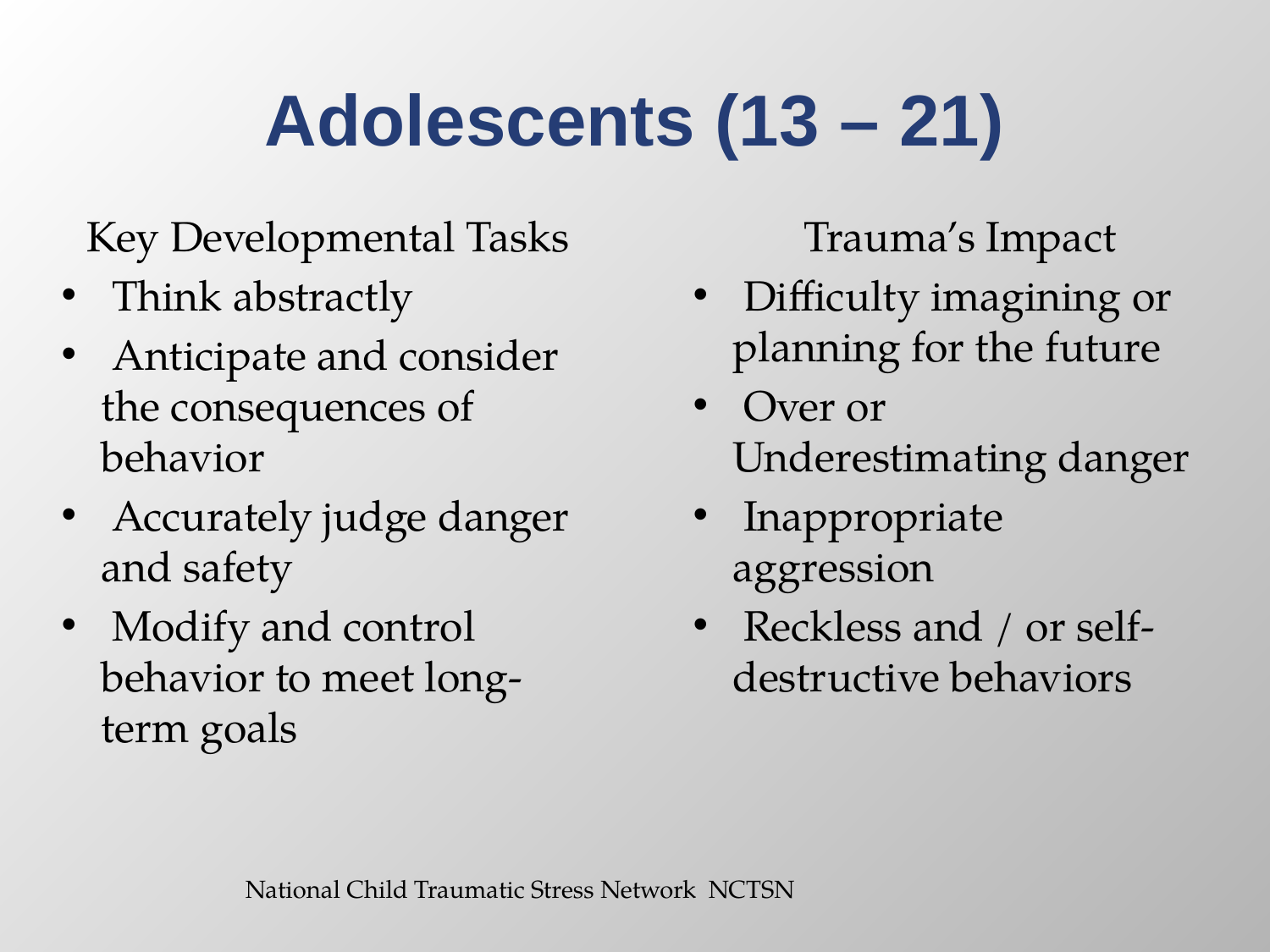

# Adolescents (13 – 21)
Key Developmental Tasks
 Think abstractly
 Anticipate and consider the consequences of behavior
 Accurately judge danger and safety
 Modify and control behavior to meet long-term goals
Trauma’s Impact
 Difficulty imagining or planning for the future
 Over or Underestimating danger
 Inappropriate aggression
 Reckless and / or self-destructive behaviors
National Child Traumatic Stress Network  NCTSN